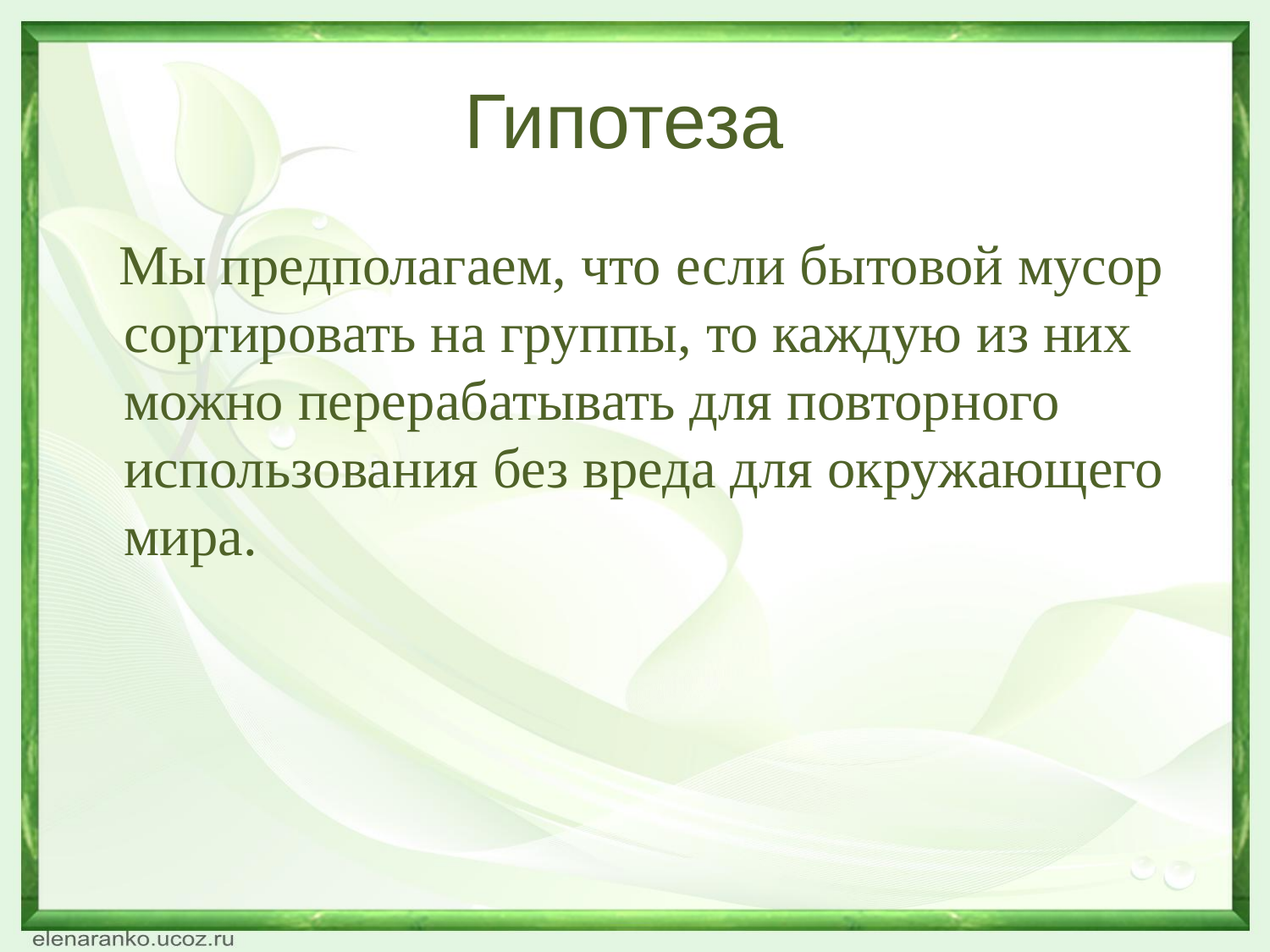

# Гипотеза
   Мы предполагаем, что если бытовой мусор сортировать на группы, то каждую из них можно перерабатывать для повторного использования без вреда для окружающего мира.